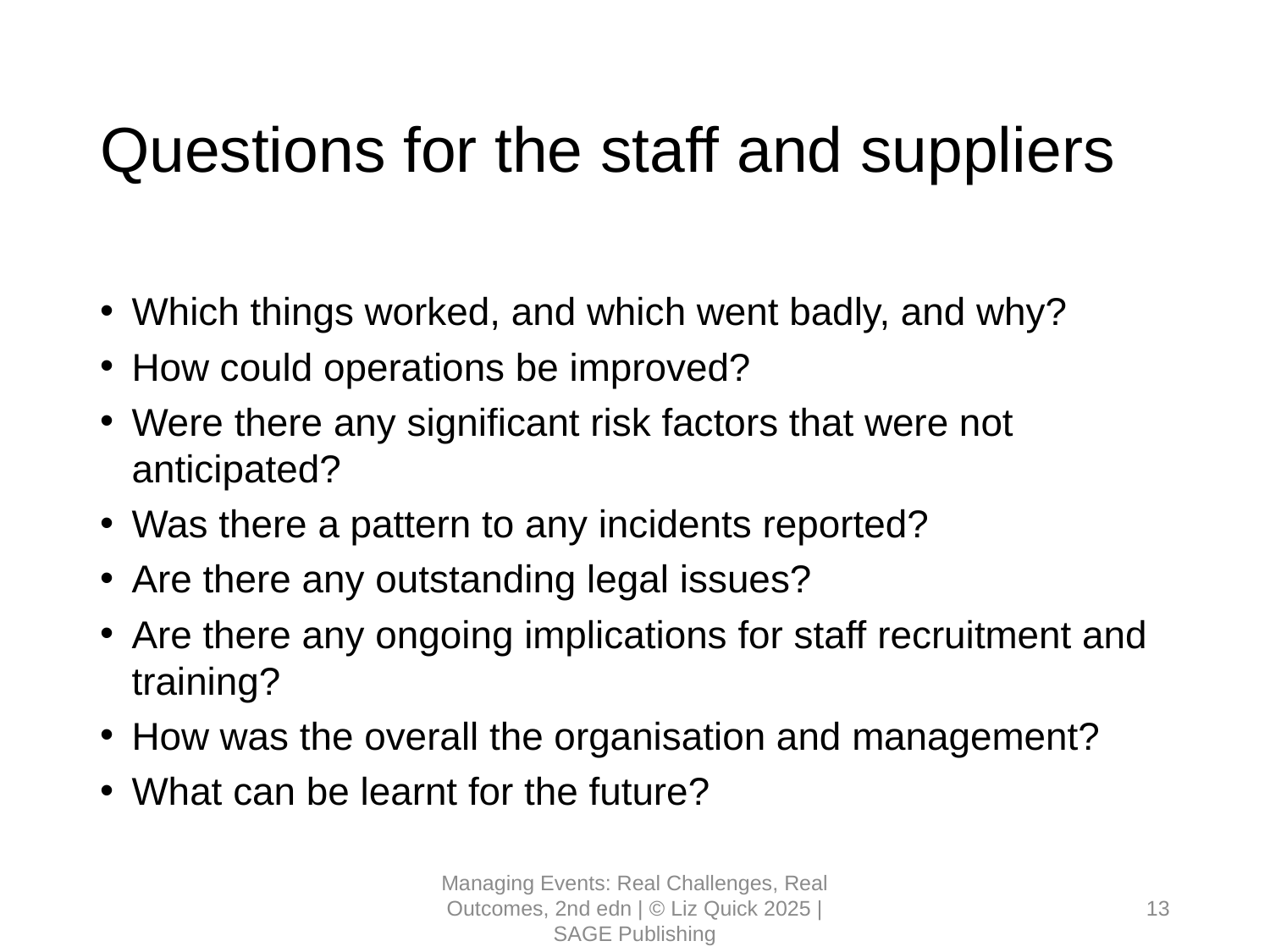

# Questions for the staff and suppliers
Which things worked, and which went badly, and why?
How could operations be improved?
Were there any significant risk factors that were not anticipated?
Was there a pattern to any incidents reported?
Are there any outstanding legal issues?
Are there any ongoing implications for staff recruitment and training?
How was the overall the organisation and management?
What can be learnt for the future?
Managing Events: Real Challenges, Real Outcomes, 2nd edn | © Liz Quick 2025 | SAGE Publishing
13